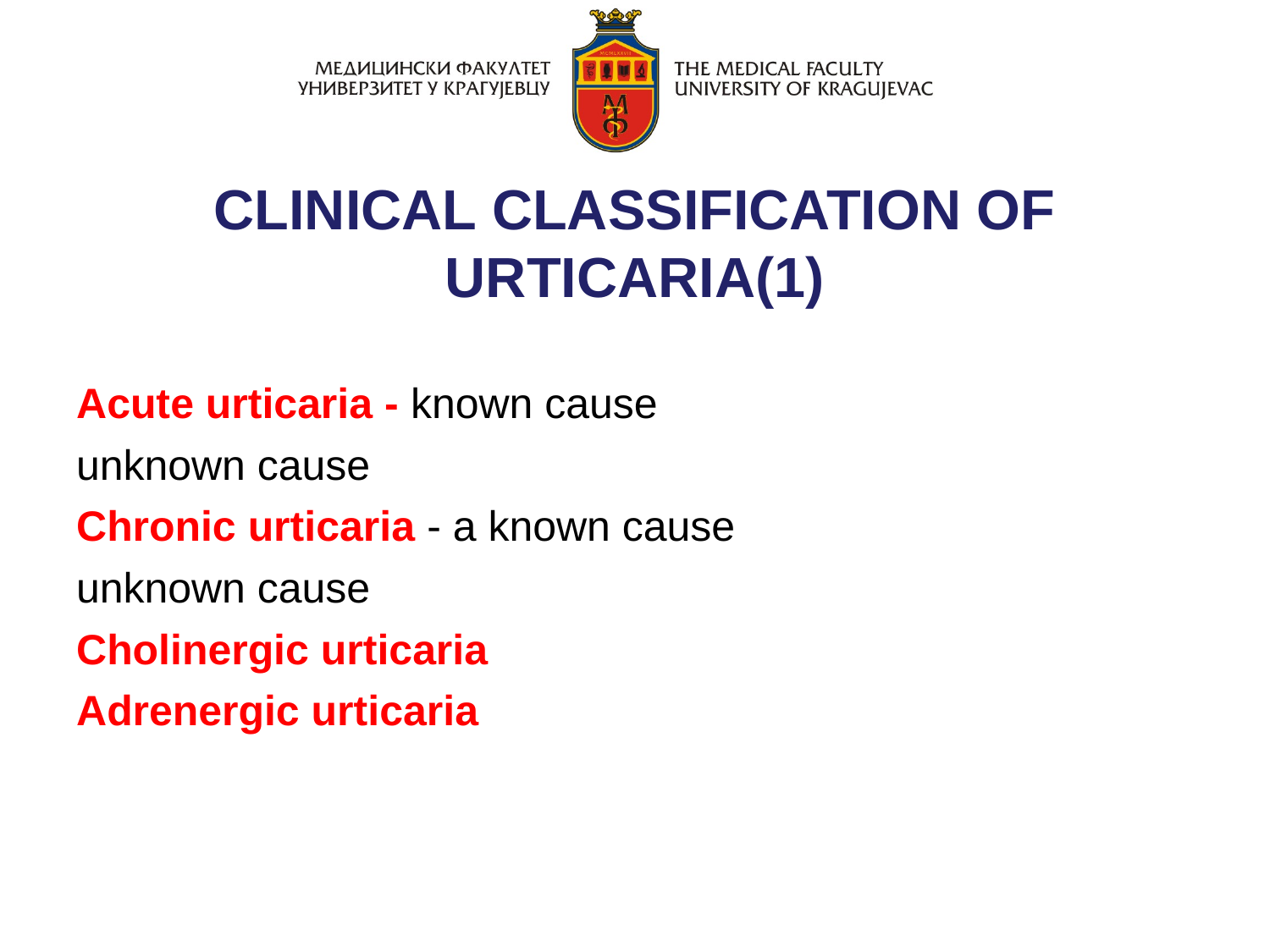

CLINICAL CLASSIFICATION OF URTICARIA(1)
Acute urticaria - known cause
unknown cause
Chronic urticaria - a known cause
unknown cause
Cholinergic urticaria
Adrenergic urticaria